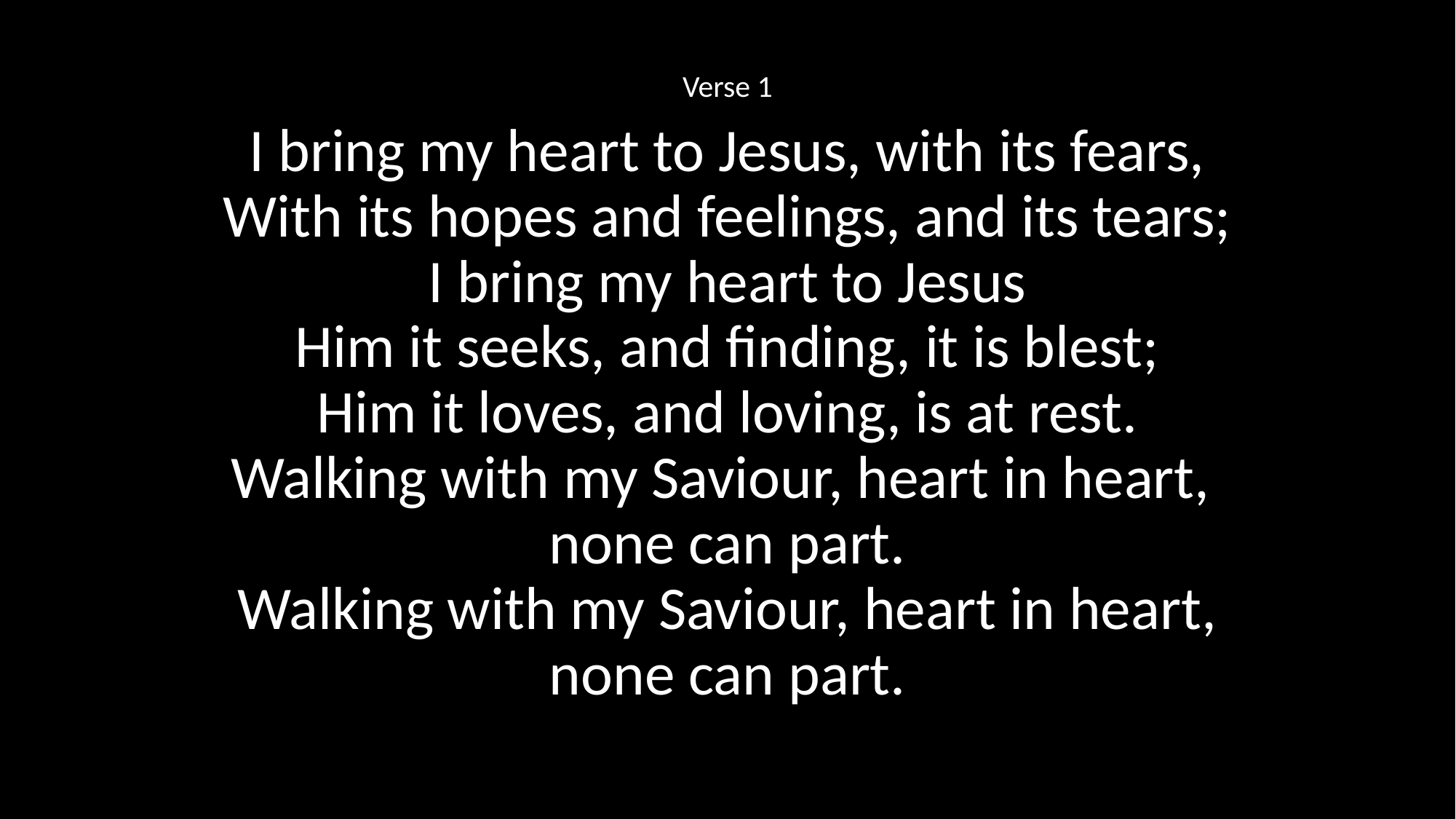

Verse 1
I bring my heart to Jesus, with its fears,
With its hopes and feelings, and its tears;
 I bring my heart to Jesus
Him it seeks, and finding, it is blest;
Him it loves, and loving, is at rest.
Walking with my Saviour, heart in heart,
none can part.
 Walking with my Saviour, heart in heart,
none can part.